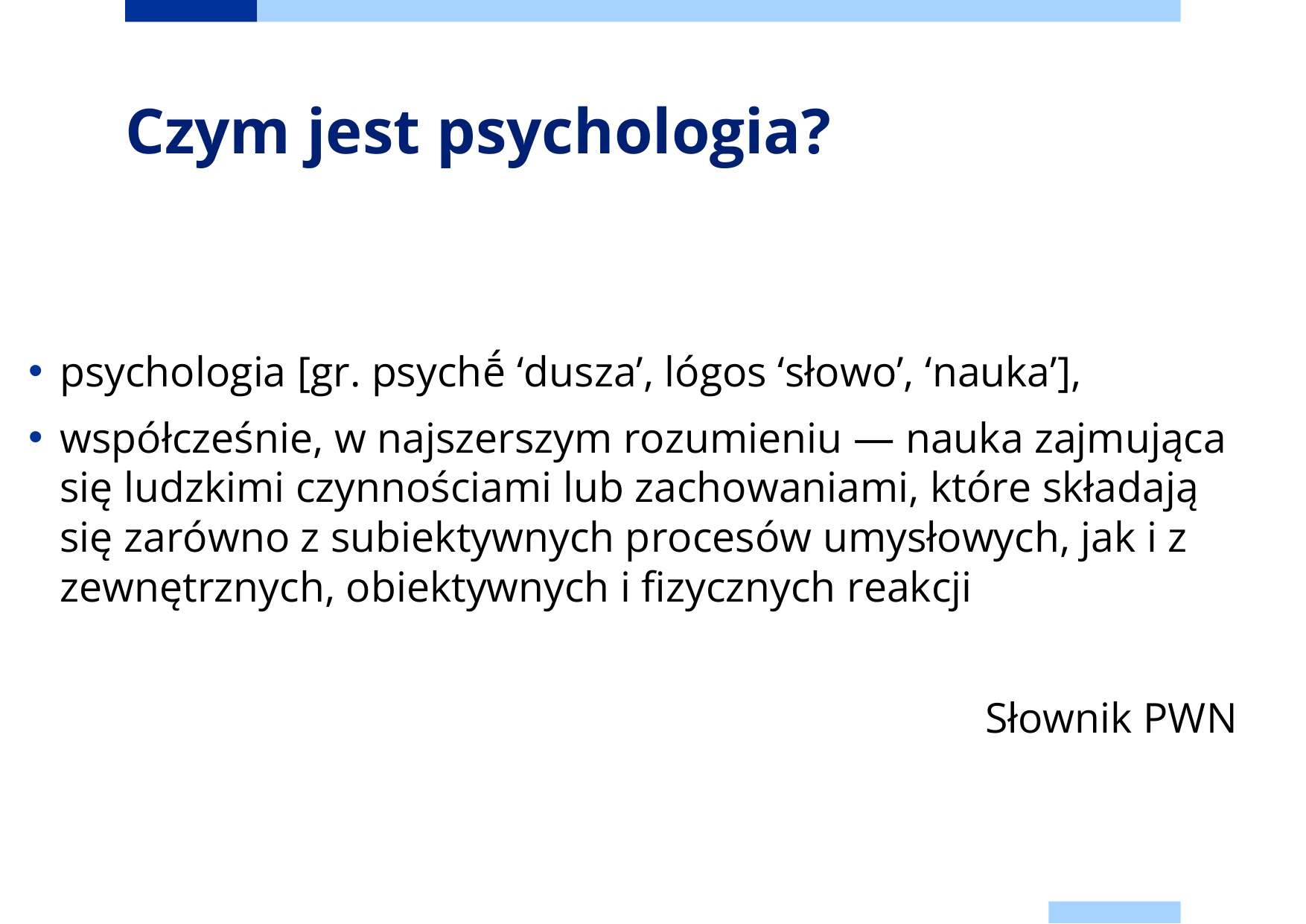

# Czym jest psychologia?

psychologia [gr. psychḗ ‘dusza’, lógos ‘słowo’, ‘nauka’],
współcześnie, w najszerszym rozumieniu — nauka zajmująca się ludzkimi czynnościami lub zachowaniami, które składają się zarówno z subiektywnych procesów umysłowych, jak i z zewnętrznych, obiektywnych i fizycznych reakcji

Słownik PWN